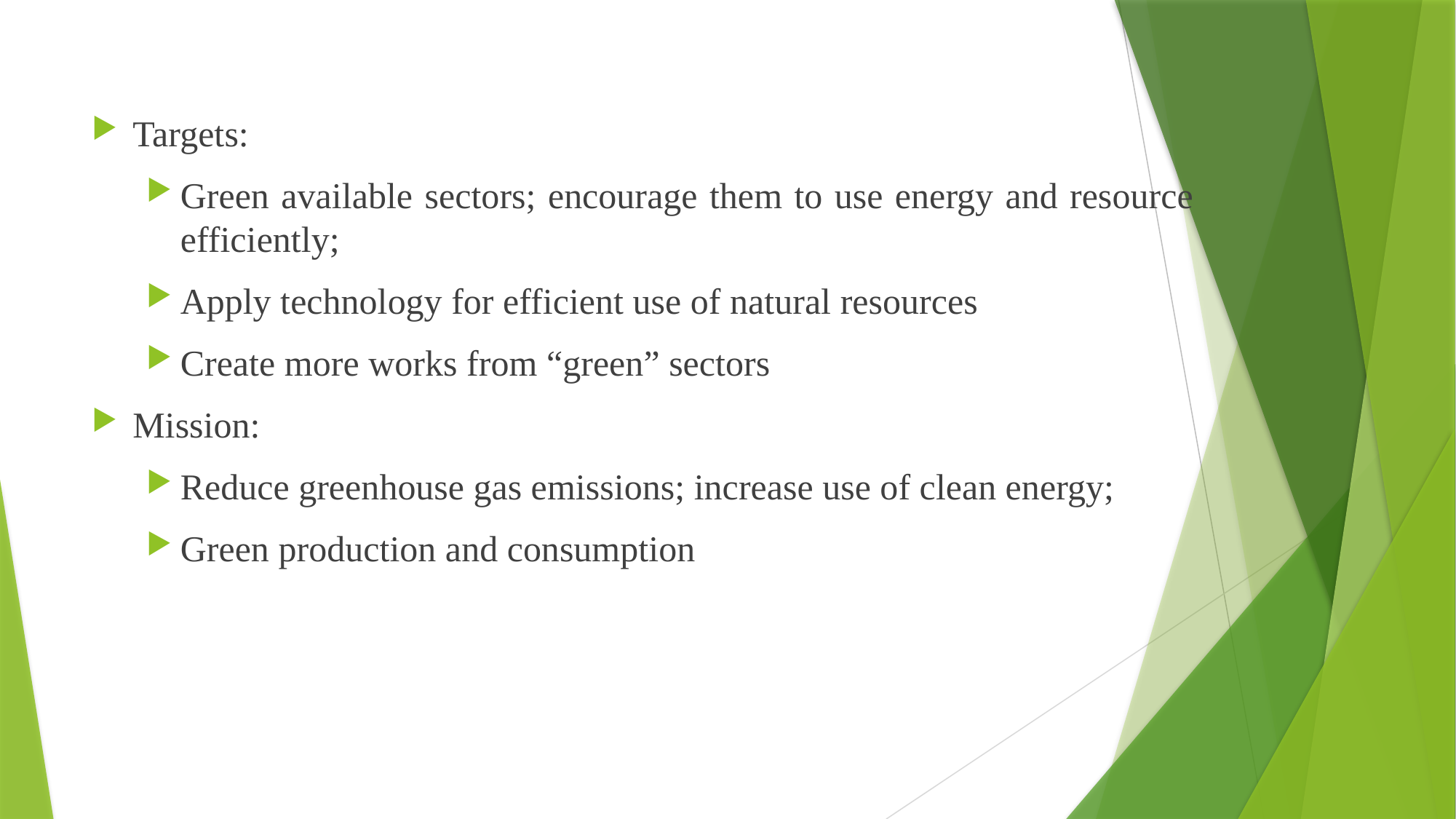

Targets:
Green available sectors; encourage them to use energy and resource efficiently;
Apply technology for efficient use of natural resources
Create more works from “green” sectors
Mission:
Reduce greenhouse gas emissions; increase use of clean energy;
Green production and consumption